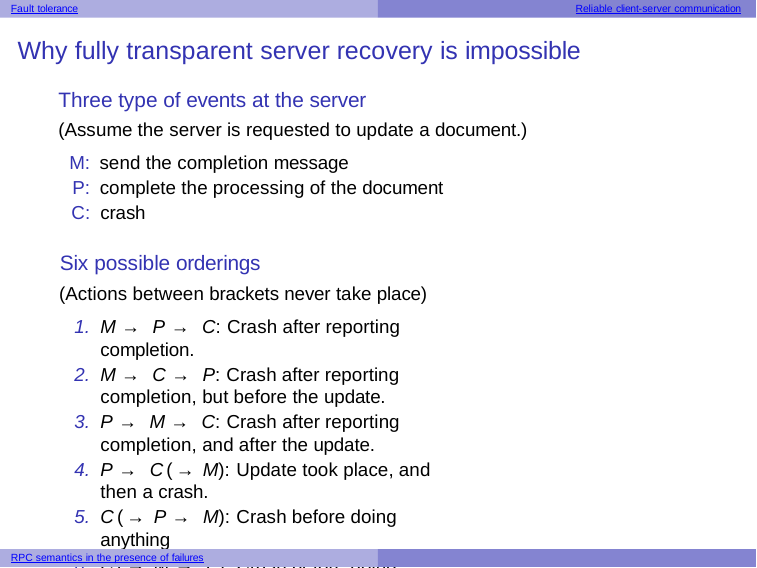

Fault tolerance
Reliable client-server communication
Why fully transparent server recovery is impossible
Three type of events at the server
(Assume the server is requested to update a document.)
M: send the completion message
P: complete the processing of the document C: crash

Six possible orderings
(Actions between brackets never take place)
M → P → C: Crash after reporting completion.
M → C → P: Crash after reporting completion, but before the update.
P → M → C: Crash after reporting completion, and after the update.
P → C(→ M): Update took place, and then a crash.
C(→ P → M): Crash before doing anything
C(→ M → P): Crash before doing anything

RPC semantics in the presence of failures